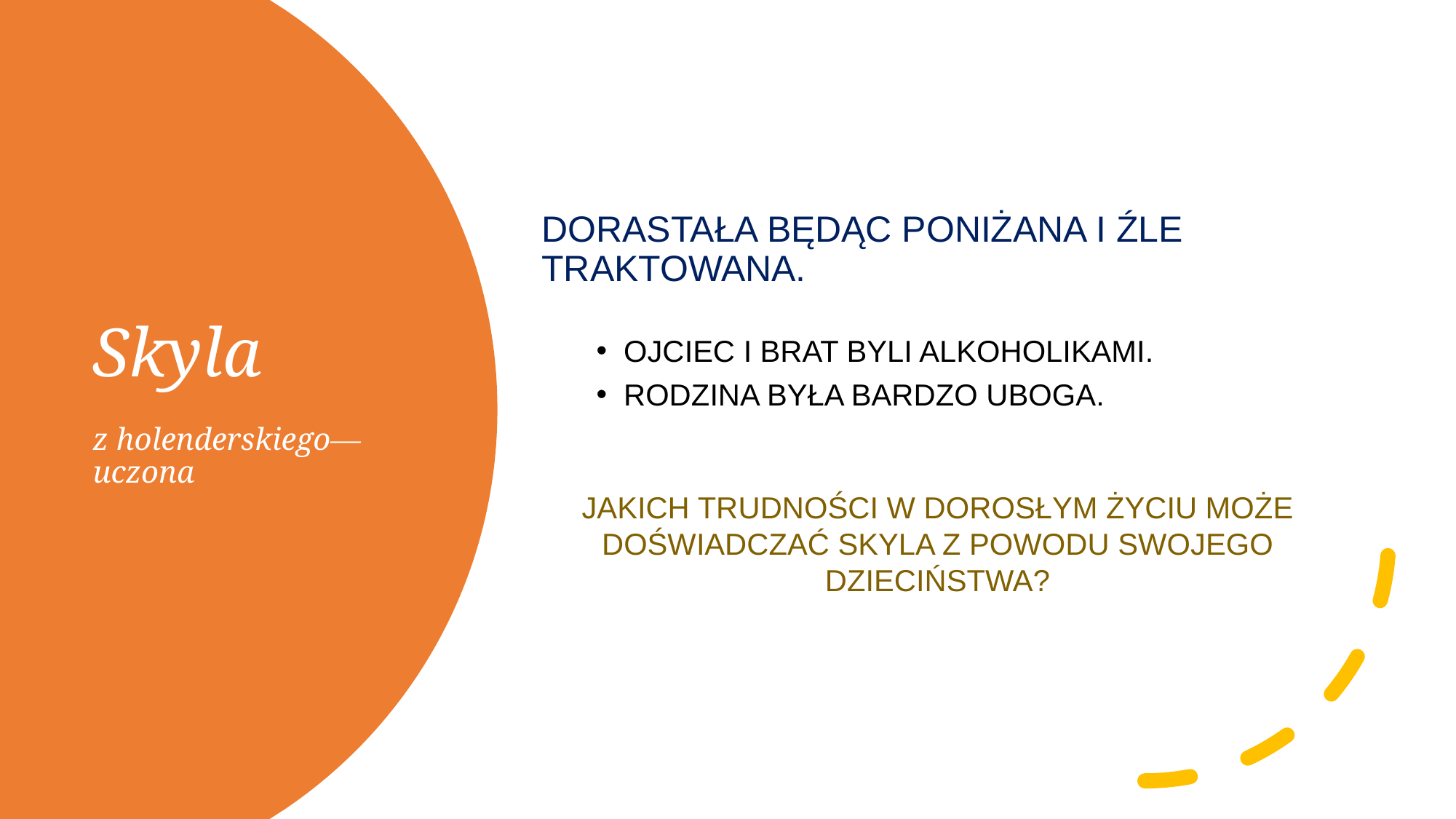

DORASTAŁA BĘDĄC PONIŻANA I ŹLE TRAKTOWANA.

OJCIEC I BRAT BYLI ALKOHOLIKAMI.
RODZINA BYŁA BARDZO UBOGA.

JAKICH TRUDNOŚCI W DOROSŁYM ŻYCIU MOŻE DOŚWIADCZAĆ SKYLA Z POWODU SWOJEGO DZIECIŃSTWA?
# Skyla z holenderskiego— uczona